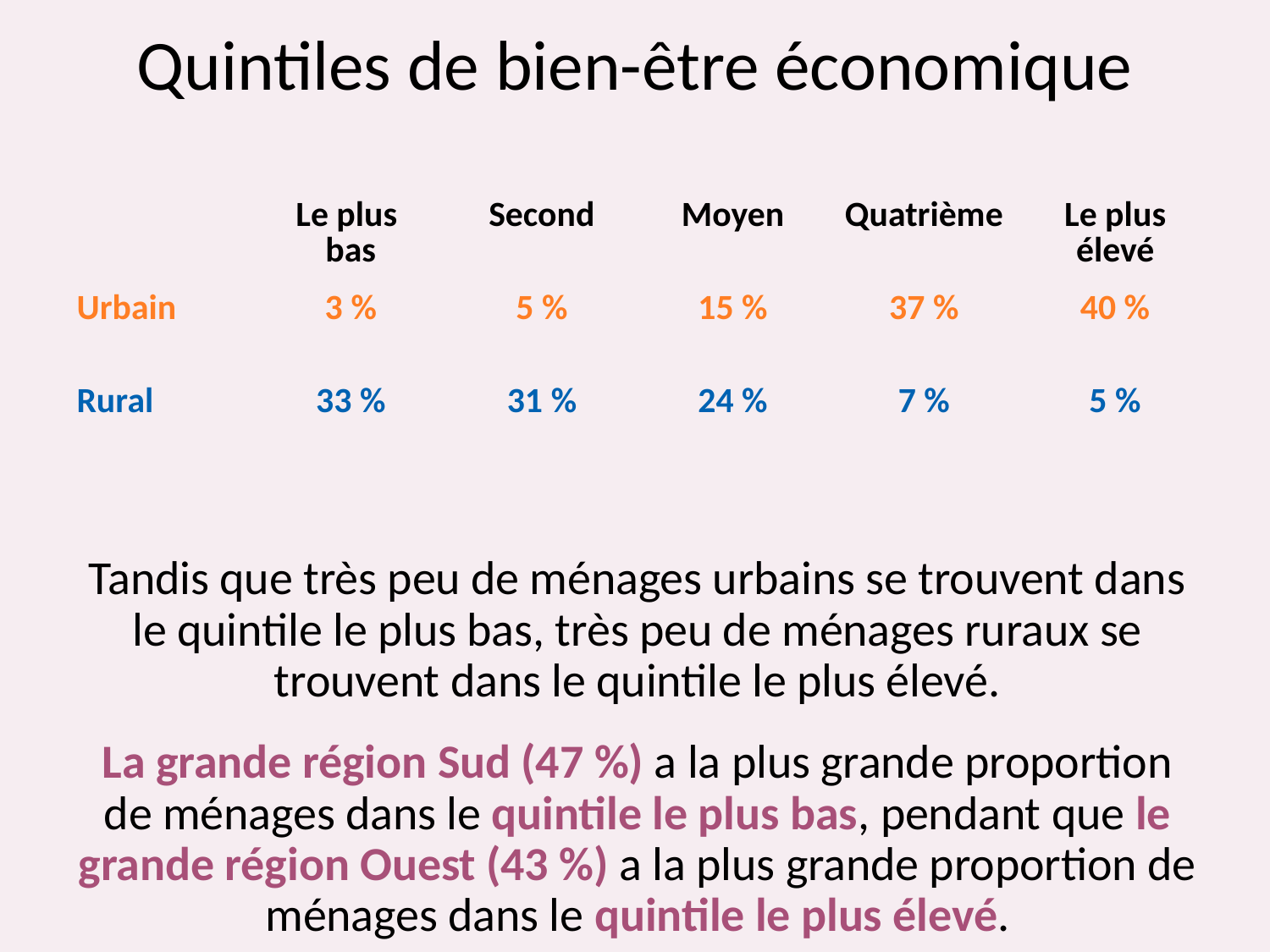

# Quintiles de bien-être économique
|  | Le plus bas | Second | Moyen | Quatrième | Le plus élevé |
| --- | --- | --- | --- | --- | --- |
| Urbain | 3 % | 5 % | 15 % | 37 % | 40 % |
| Rural | 33 % | 31 % | 24 % | 7 % | 5 % |
Tandis que très peu de ménages urbains se trouvent dans le quintile le plus bas, très peu de ménages ruraux se trouvent dans le quintile le plus élevé.
La grande région Sud (47 %) a la plus grande proportion de ménages dans le quintile le plus bas, pendant que le grande région Ouest (43 %) a la plus grande proportion de ménages dans le quintile le plus élevé.